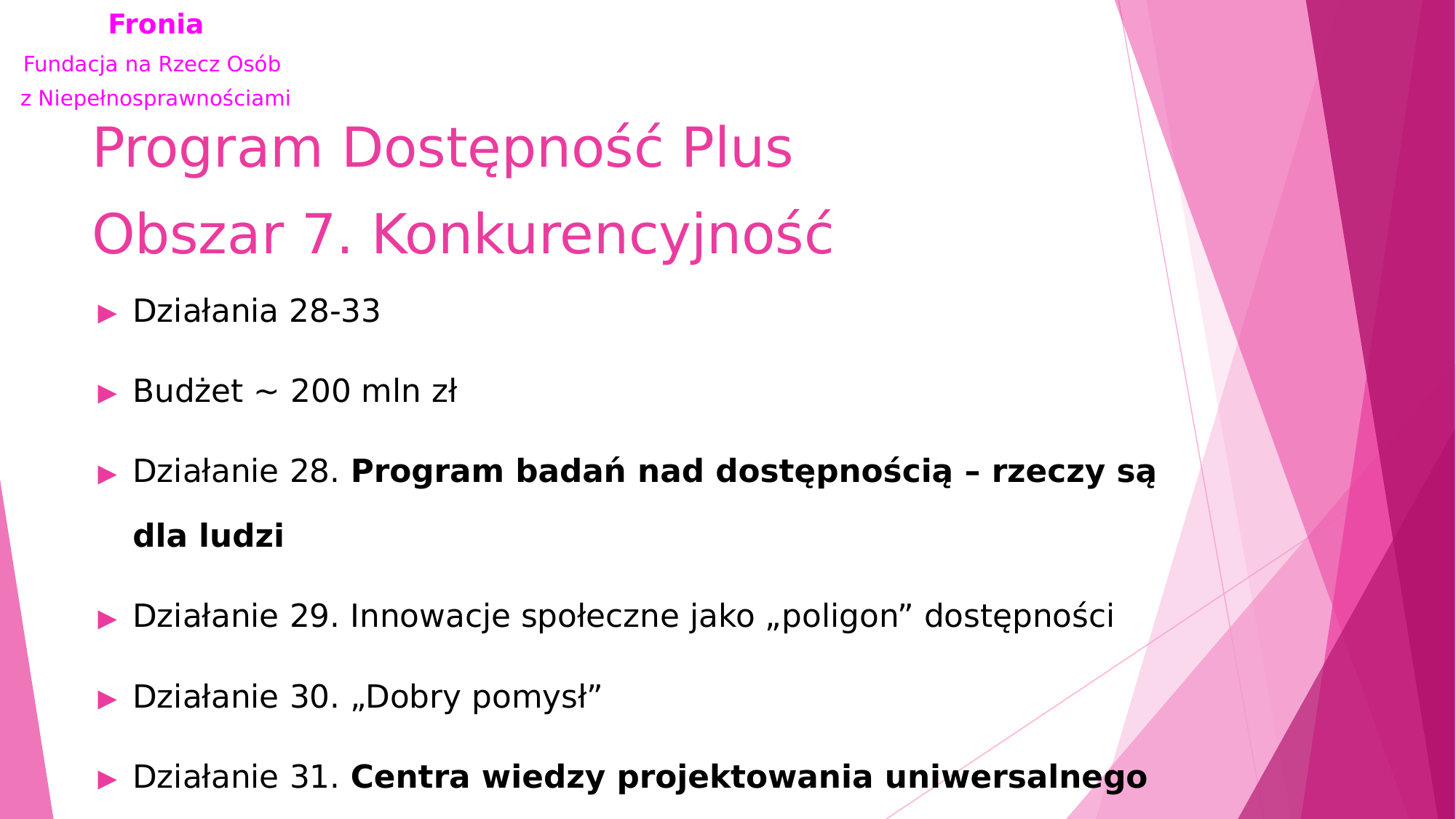

# Program Dostępność Plus Obszar 7. Konkurencyjność
Działania 28-33
Budżet ~ 200 mln zł
Działanie 28. Program badań nad dostępnością – rzeczy są dla ludzi
Działanie 29. Innowacje społeczne jako „poligon” dostępności
Działanie 30. „Dobry pomysł”
Działanie 31. Centra wiedzy projektowania uniwersalnego